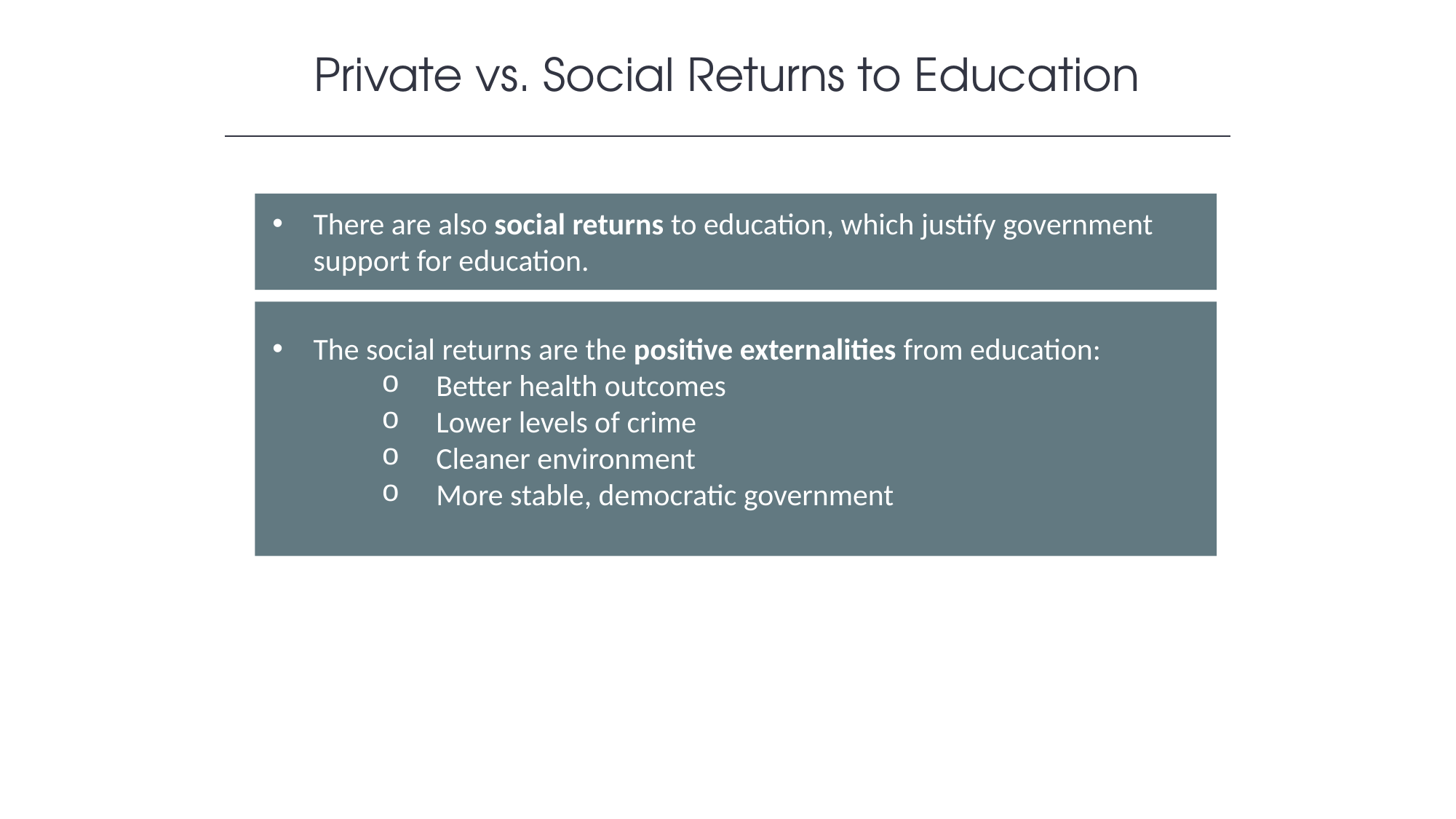

Private vs. Social Returns to Education

There are also social returns to education, which justify government support for education.

The social returns are the positive externalities from education:
Better health outcomes
Lower levels of crime
Cleaner environment
More stable, democratic government